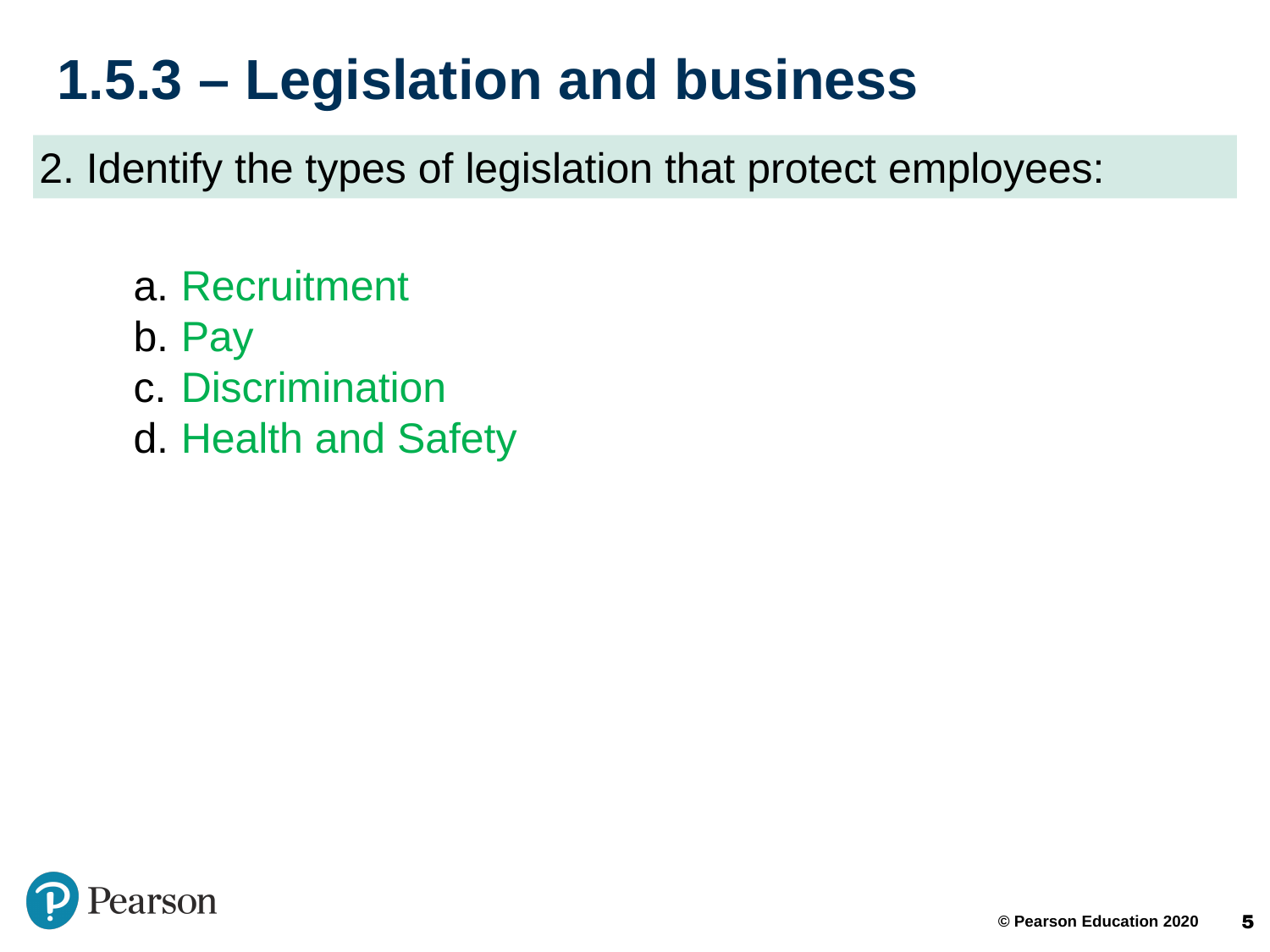

# 1.5.3 – Legislation and business
2. Identify the types of legislation that protect employees:
Recruitment
Pay
Discrimination
Health and Safety
5